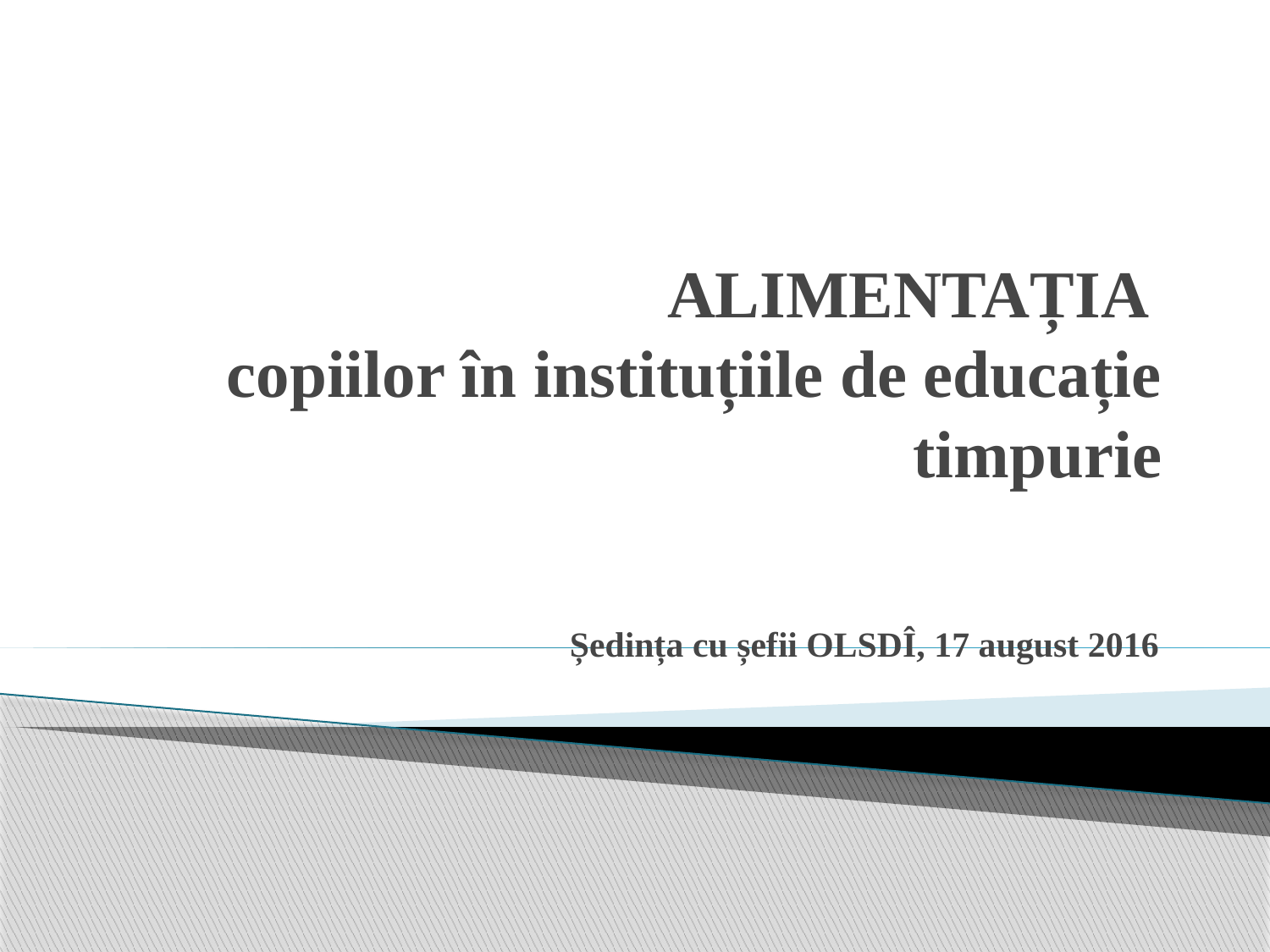

# ALIMENTAȚIA copiilor în instituțiile de educație timpurie

Ședința cu șefii OLSDÎ, 17 august 2016